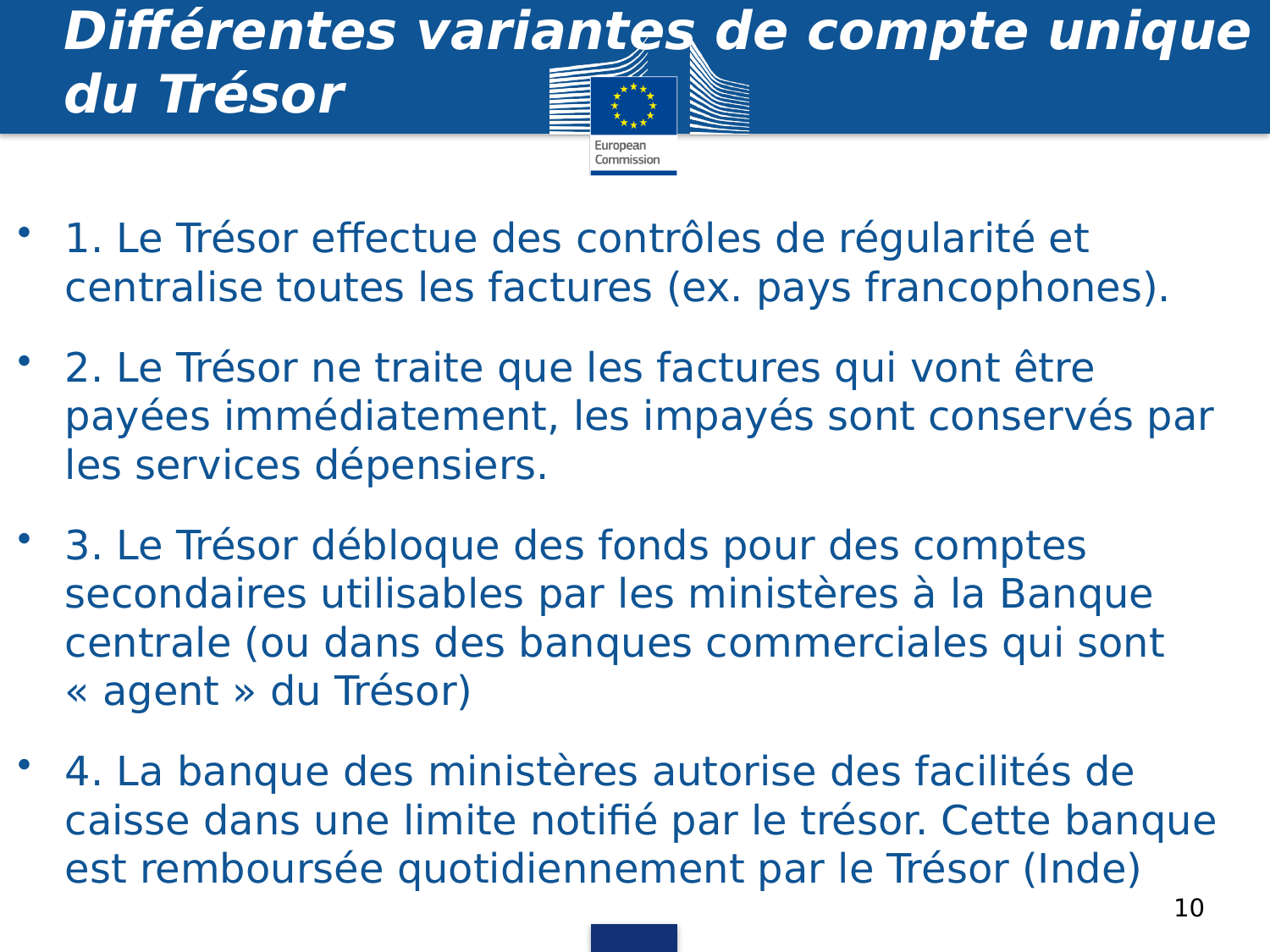

# Différentes variantes de compte unique du Trésor
1. Le Trésor effectue des contrôles de régularité et centralise toutes les factures (ex. pays francophones).
2. Le Trésor ne traite que les factures qui vont être payées immédiatement, les impayés sont conservés par les services dépensiers.
3. Le Trésor débloque des fonds pour des comptes secondaires utilisables par les ministères à la Banque centrale (ou dans des banques commerciales qui sont « agent » du Trésor)
4. La banque des ministères autorise des facilités de caisse dans une limite notifié par le trésor. Cette banque est remboursée quotidiennement par le Trésor (Inde)

10